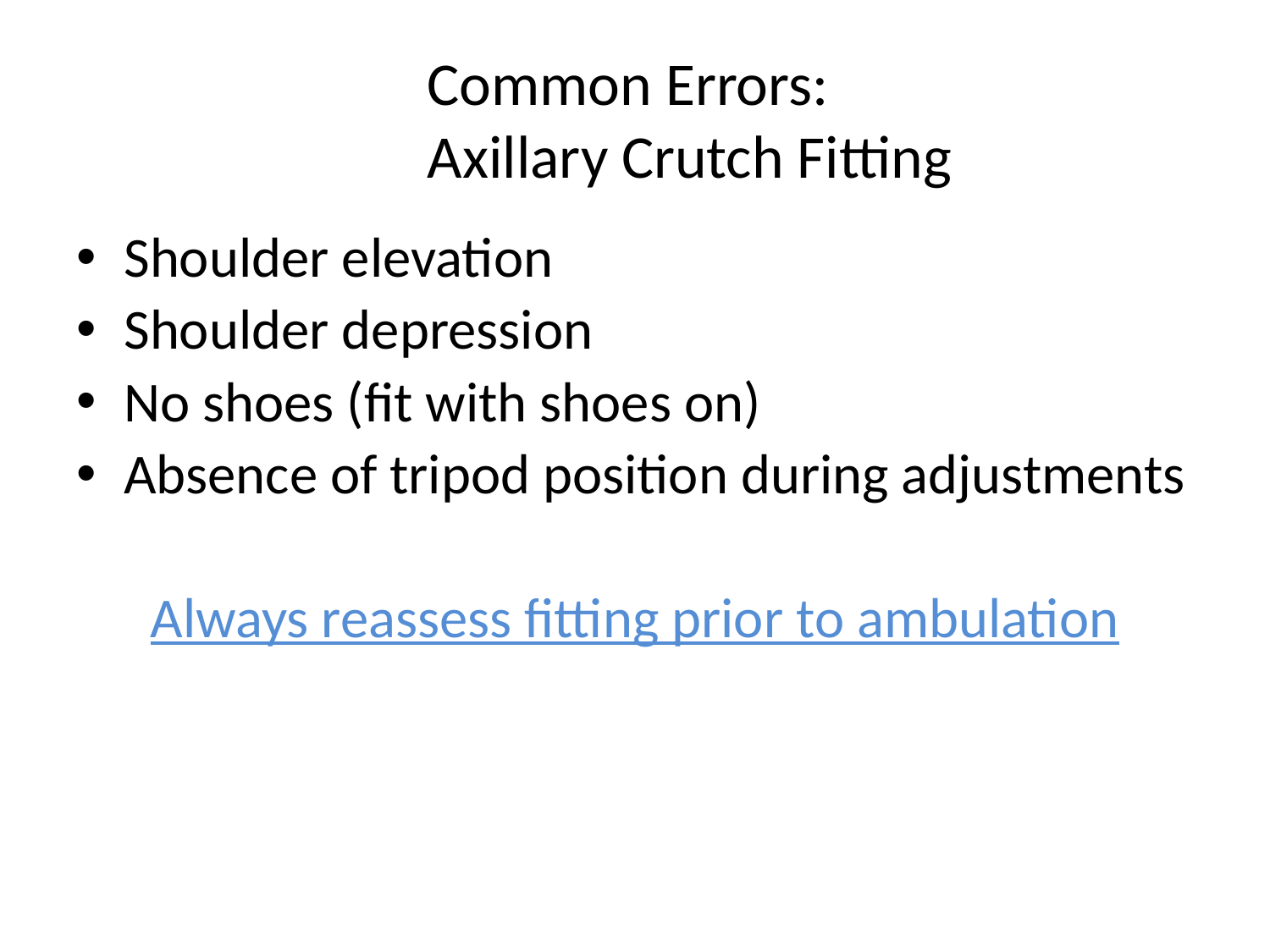

# Common Errors: Axillary Crutch Fitting
Shoulder elevation
Shoulder depression
No shoes (fit with shoes on)
Absence of tripod position during adjustments

Always reassess fitting prior to ambulation